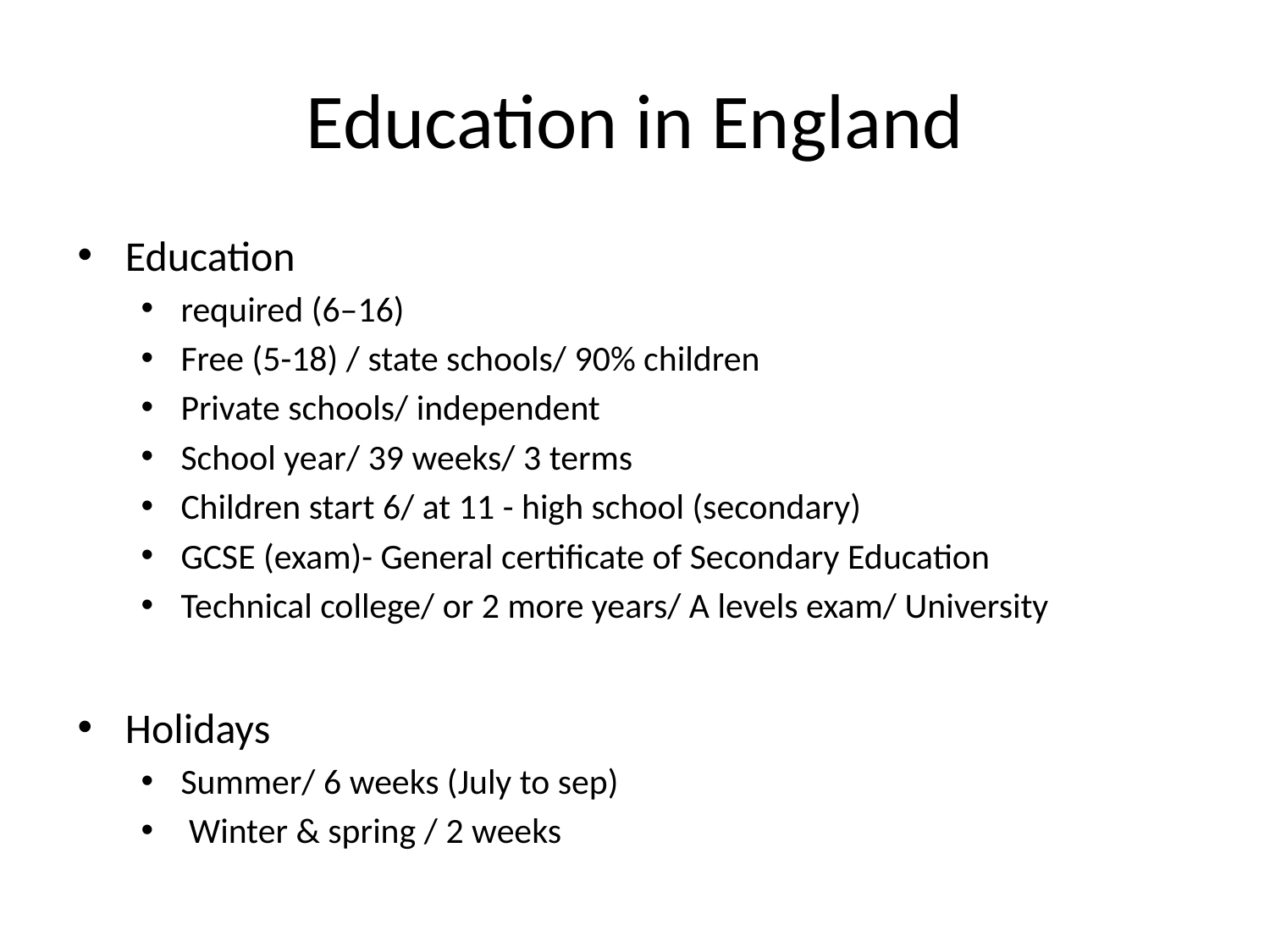

# Education in England
Education
required (6–16)
Free (5-18) / state schools/ 90% children
Private schools/ independent
School year/ 39 weeks/ 3 terms
Children start 6/ at 11 - high school (secondary)
GCSE (exam)- General certificate of Secondary Education
Technical college/ or 2 more years/ A levels exam/ University

Holidays
Summer/ 6 weeks (July to sep)
 Winter & spring / 2 weeks